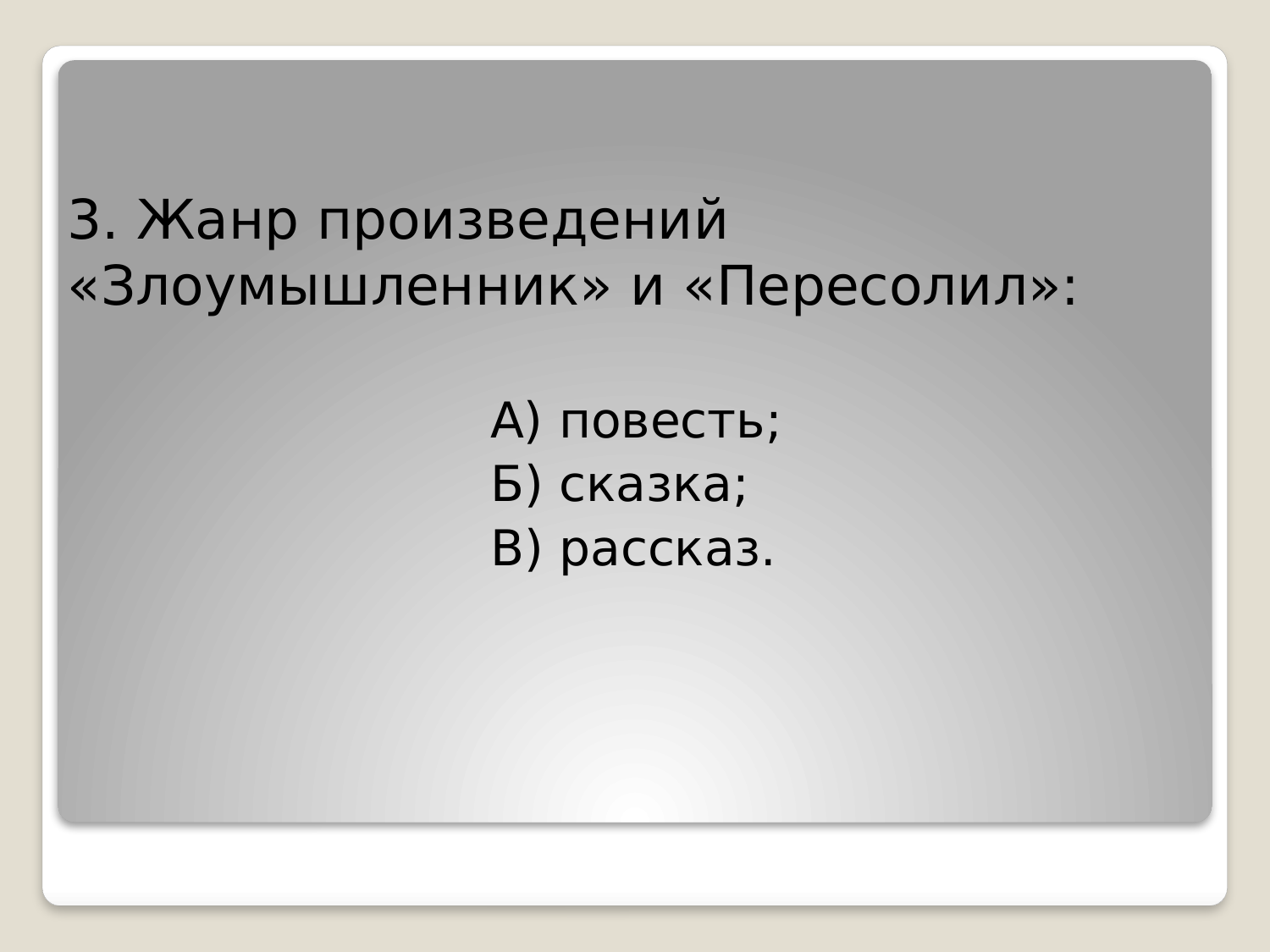

# 3. Жанр произведений «Злоумышленник» и «Пересолил»:
А) повесть;
Б) сказка;
В) рассказ.